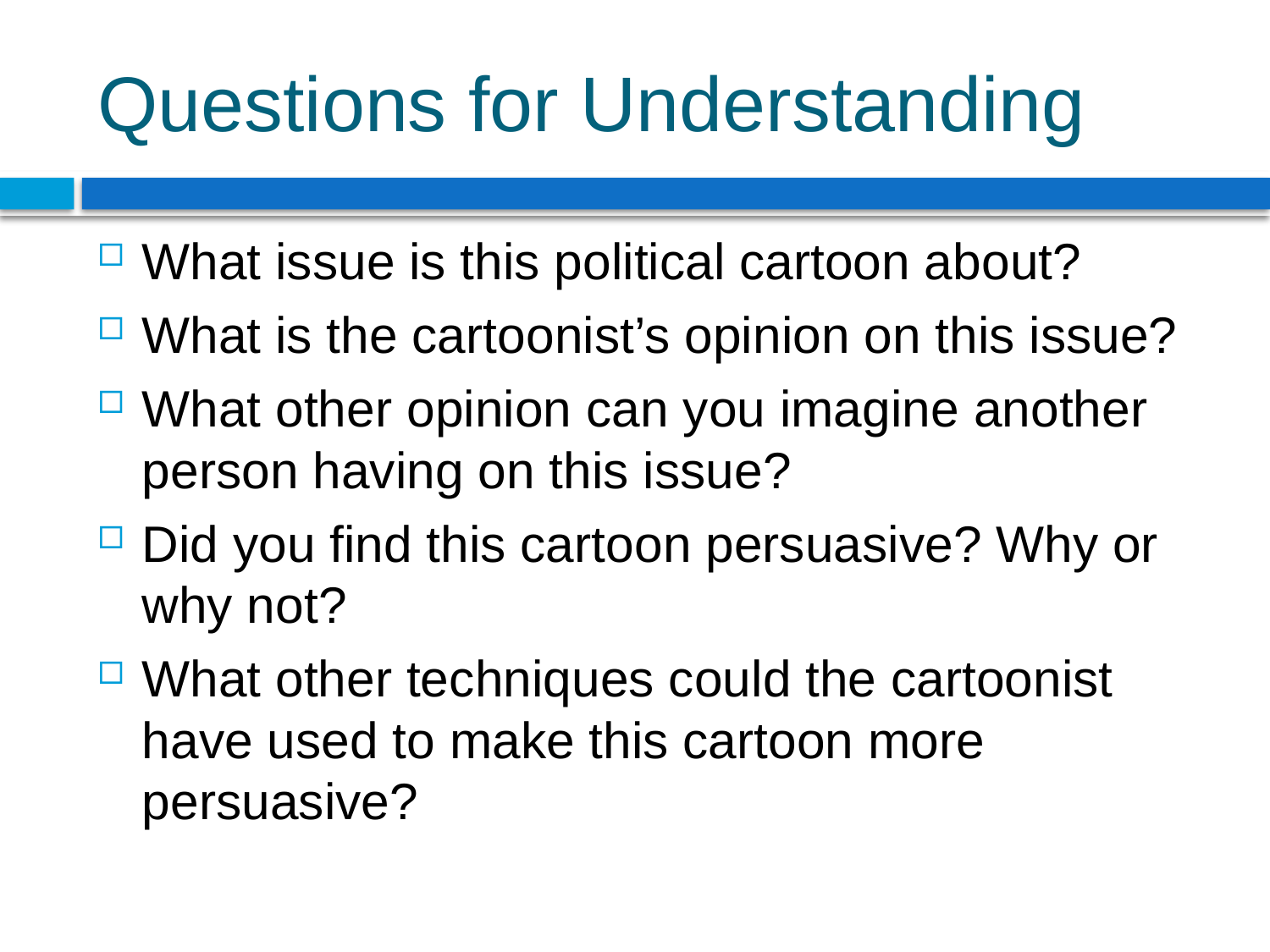

# Questions for Understanding
What issue is this political cartoon about?
What is the cartoonist’s opinion on this issue?
What other opinion can you imagine another person having on this issue?
Did you find this cartoon persuasive? Why or why not?
What other techniques could the cartoonist have used to make this cartoon more persuasive?